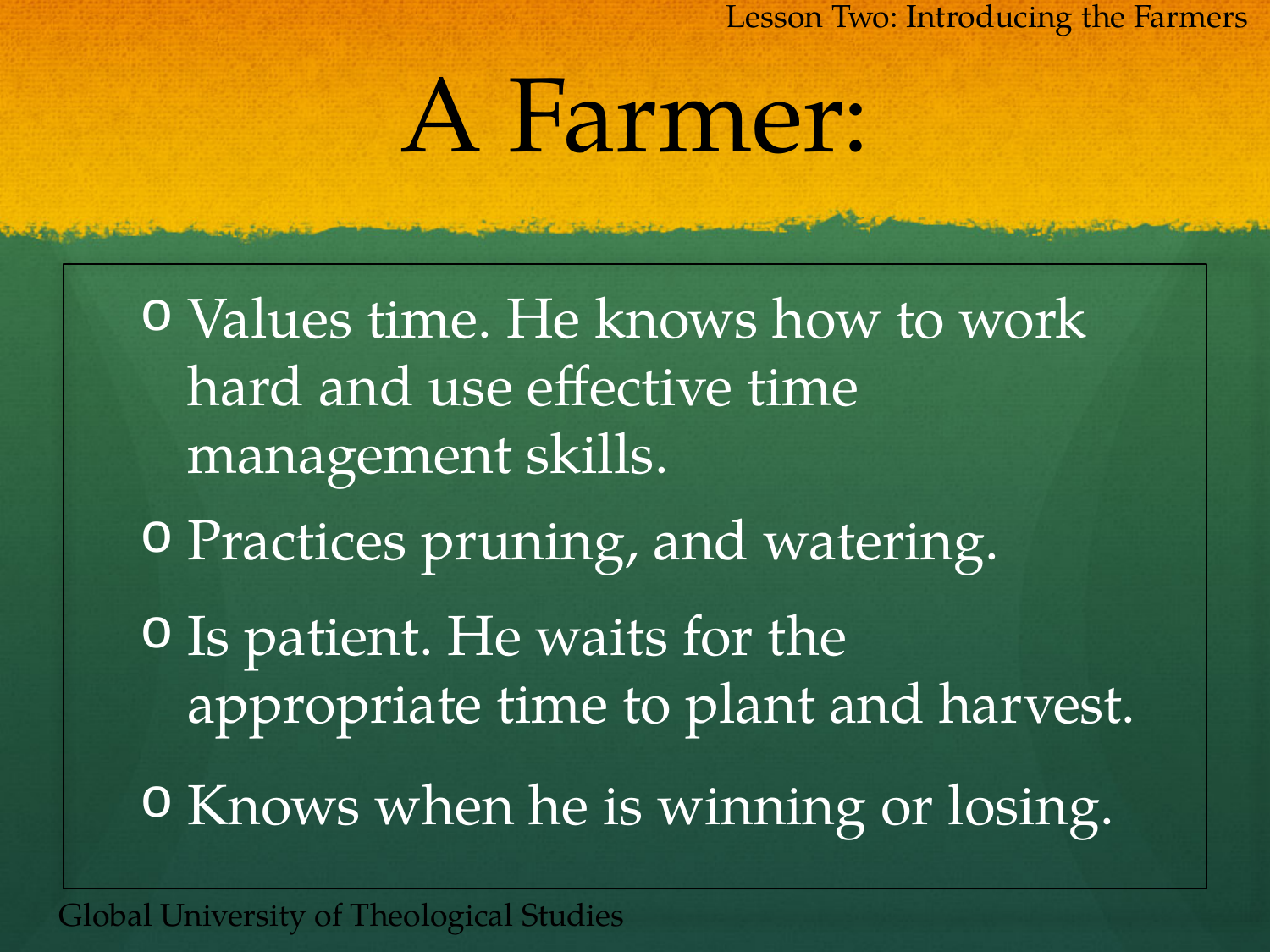

Lesson Two: Introducing the Farmers

# A Farmer:

Values time. He knows how to work hard and use effective time management skills.
Practices pruning, and watering.
Is patient. He waits for the appropriate time to plant and harvest.
Knows when he is winning or losing.
Global University of Theological Studies